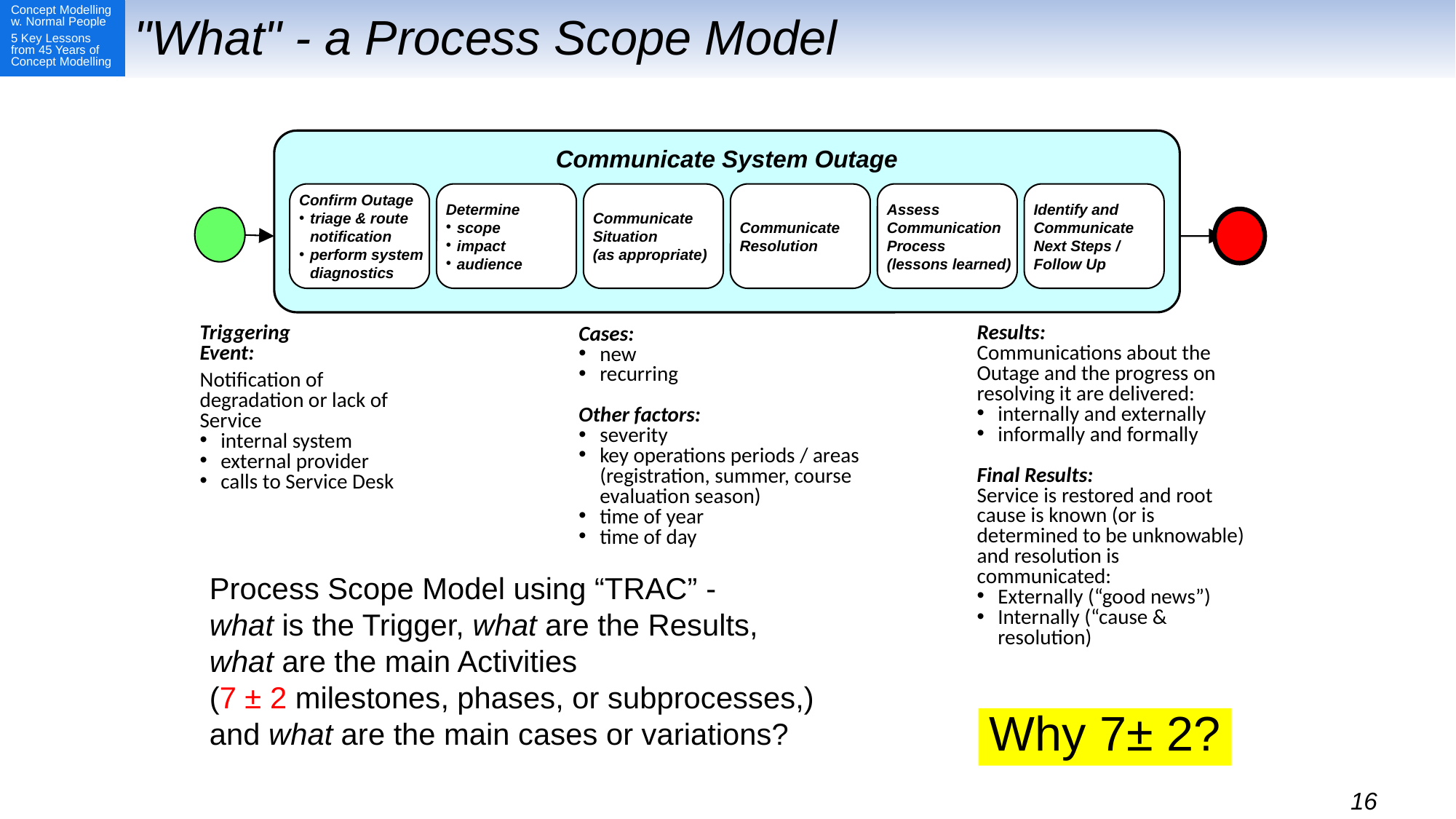

# "What" - a Process Scope Model

Communicate System Outage
Confirm Outage
triage & route notification
perform system diagnostics
Determine
scope
impact
audience
Communicate Situation
(as appropriate)
Communicate Resolution
Assess Communication Process
(lessons learned)
Identify and Communicate Next Steps / Follow Up

Triggering
Event:
Notification of degradation or lack of Service
internal system
external provider
calls to Service Desk

Results:
Communications about the Outage and the progress on resolving it are delivered:
internally and externally
informally and formally

Final Results:
Service is restored and root cause is known (or is determined to be unknowable) and resolution is communicated:
Externally (“good news”)
Internally (“cause & resolution)
Cases:
new
recurring

Other factors:
severity
key operations periods / areas
(registration, summer, course evaluation season)
time of year
time of day
Process Scope Model using “TRAC” -
what is the Trigger, what are the Results,
what are the main Activities
(7 ± 2 milestones, phases, or subprocesses,)
and what are the main cases or variations?
Why 7± 2?